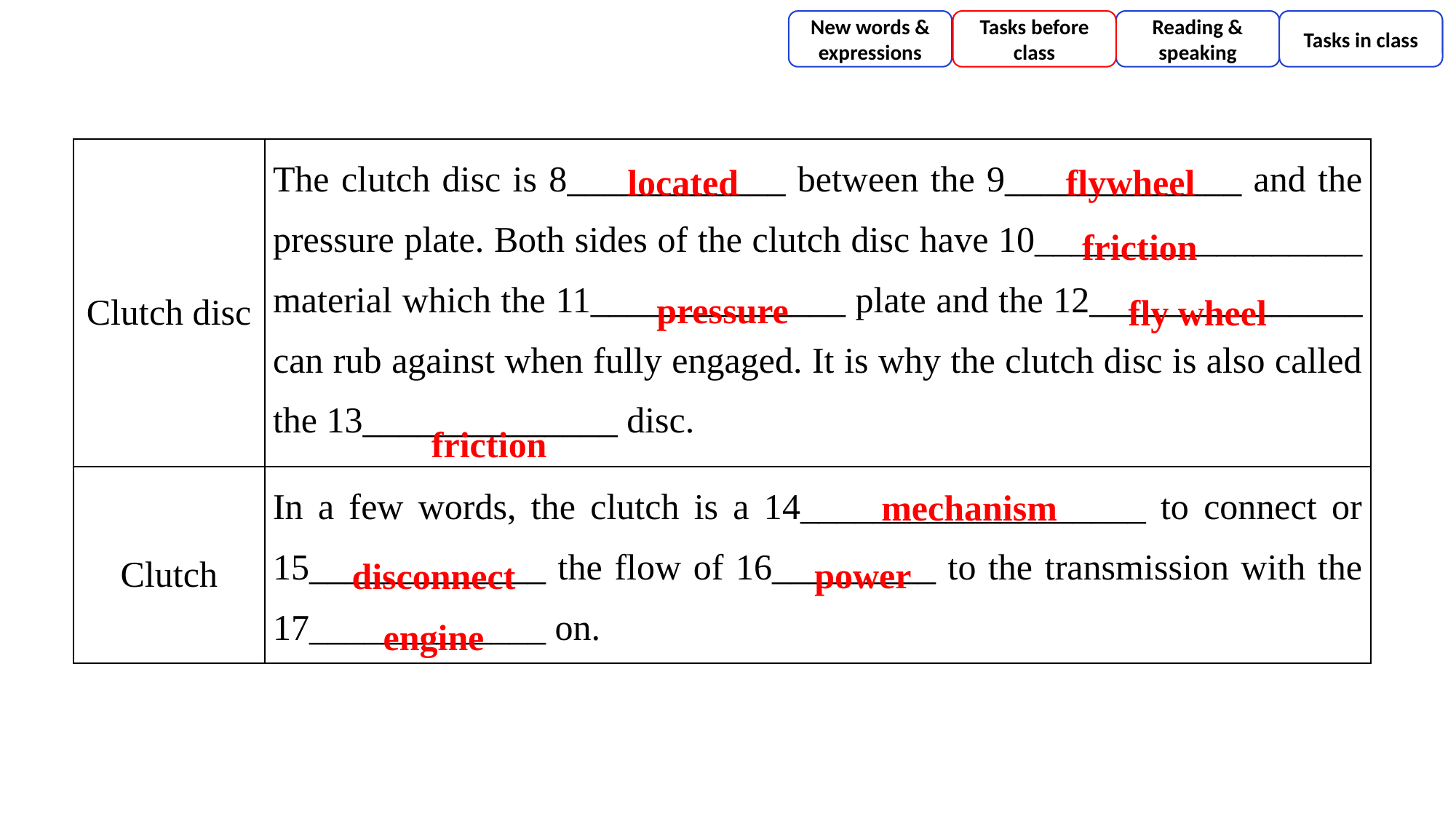

New words & expressions
Tasks before class
Reading & speaking
Tasks in class
| Clutch disc | The clutch disc is 8\_\_\_\_\_\_\_\_\_\_\_\_ between the 9\_\_\_\_\_\_\_\_\_\_\_\_\_ and the pressure plate. Both sides of the clutch disc have 10\_\_\_\_\_\_\_\_\_\_\_\_\_\_\_\_\_\_ material which the 11\_\_\_\_\_\_\_\_\_\_\_\_\_\_ plate and the 12\_\_\_\_\_\_\_\_\_\_\_\_\_\_\_ can rub against when fully engaged. It is why the clutch disc is also called the 13\_\_\_\_\_\_\_\_\_\_\_\_\_\_ disc. |
| --- | --- |
| Clutch | In a few words, the clutch is a 14\_\_\_\_\_\_\_\_\_\_\_\_\_\_\_\_\_\_\_ to connect or 15\_\_\_\_\_\_\_\_\_\_\_\_\_ the flow of 16\_\_\_\_\_\_\_\_\_ to the transmission with the 17\_\_\_\_\_\_\_\_\_\_\_\_\_ on. |
located
flywheel
friction
pressure
fly wheel
friction
mechanism
power
disconnect
engine